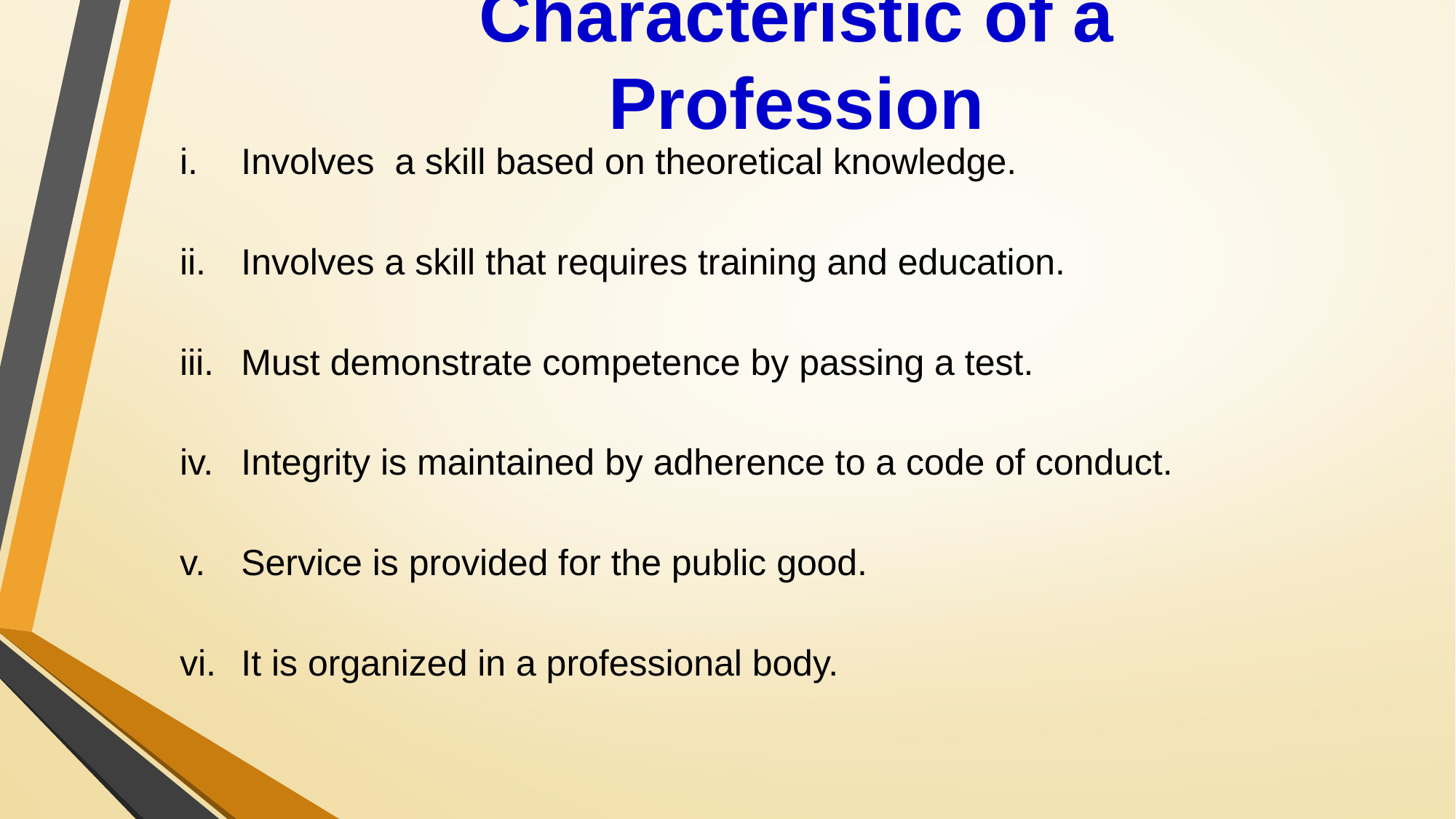

# Characteristic of a Profession
Involves  a skill based on theoretical knowledge.

Involves a skill that requires training and education.

Must demonstrate competence by passing a test.

Integrity is maintained by adherence to a code of conduct.

Service is provided for the public good.

It is organized in a professional body.